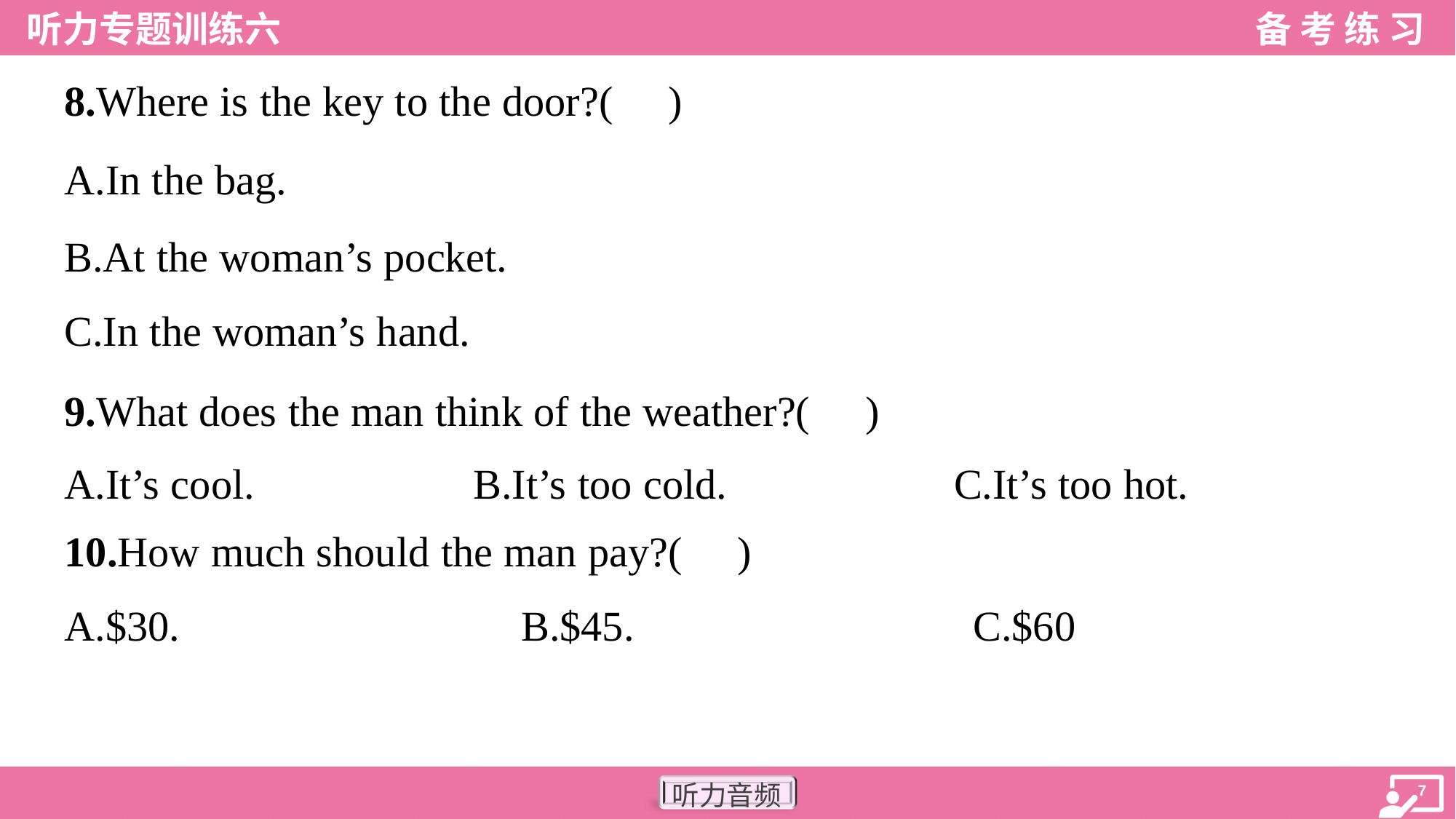

8.Where is the key to the door?(     )
A.In the bag.
B.At the woman’s pocket.
C.In the woman’s hand.
9.What does the man think of the weather?(     )
A.It’s cool.	B.It’s too cold.	C.It’s too hot.
10.How much should the man pay?(     )
A.$30.	B.$45.	C.$60